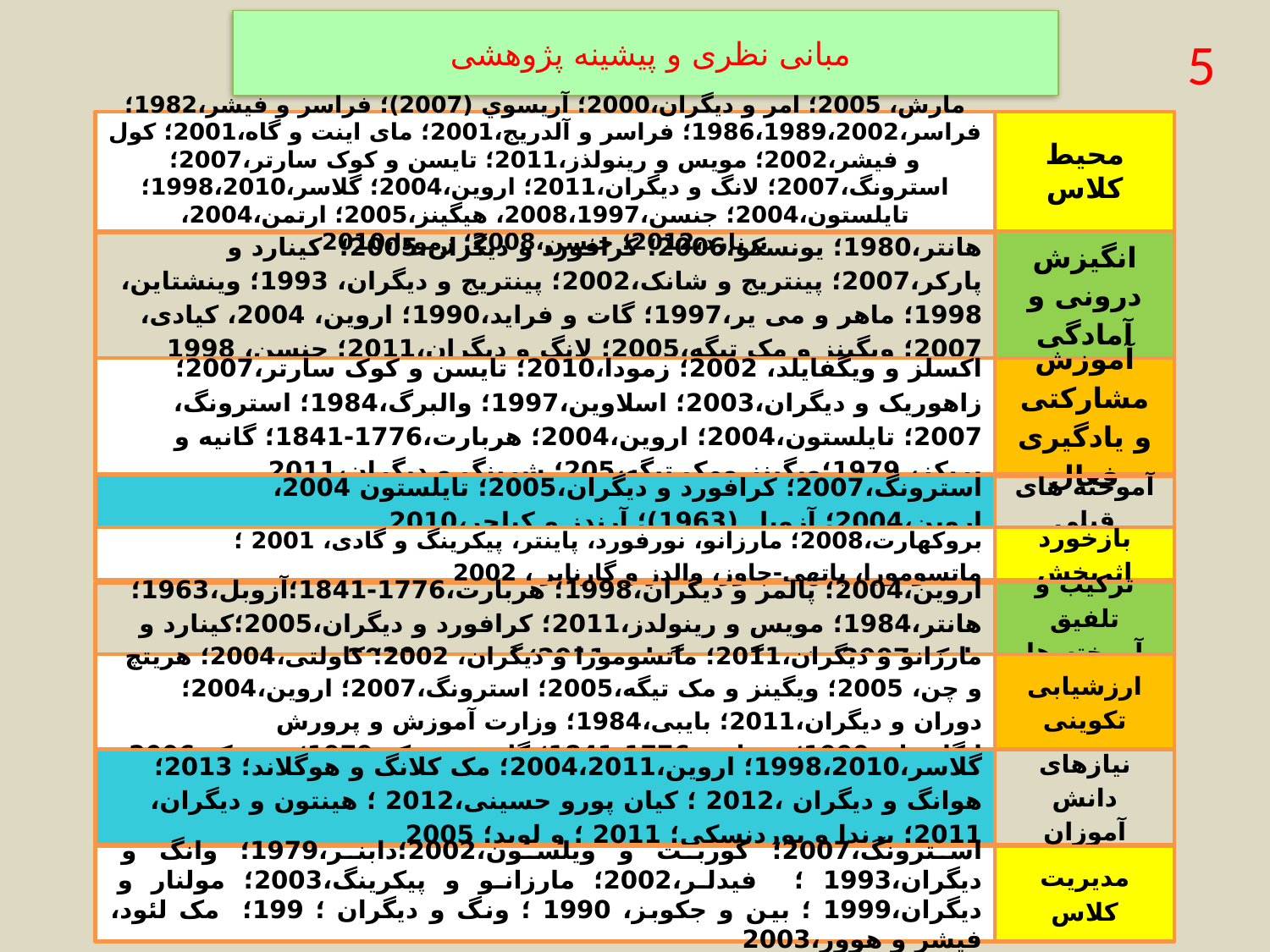

مبانی نظری و پیشینه پژوهشی
5

مارش، 2005؛ امر و دیگران،2000؛ آريسوي (2007)؛ فراسر و فیشر،1982؛ فراسر،1986،1989،2002؛ فراسر و آلدریج،2001؛ مای اینت و گاه،2001؛ کول و فیشر،2002؛ مویس و رینولذز،2011؛ تایسن و کوک سارتر،2007؛ استرونگ،2007؛ لانگ و دیگران،2011؛ اروین،2004؛ گلاسر،1998،2010؛ تایلستون،2004؛ جنسن،2008،1997، هیگینز،2005؛ ارتمن،2004، برنارد،2012؛ جنسن،2008؛ زمودا،2010

محیط کلاس

هانتر،1980؛ یونسکو،2006؛ کرافورد و دیگران،2005؛  کینارد و پارکر،2007؛ پینتریج و شانک،2002؛ پینتریج و دیگران، 1993؛ وینشتاین، 1998؛ ماهر و می یر،1997؛ گات و فراید،1990؛ اروین، 2004، کیادی، 2007؛ ویگینز و مک تیگه،2005؛ لانگ و دیگران،2011؛ جنسن، 1998
.

انگیزش درونی و آمادگی

اکسلز و ویگفایلد، 2002؛ زمودا،2010؛ تایسن و کوک سارتر،2007؛زاهوریک و دیگران،2003؛ اسلاوین،1997؛ والبرگ،1984؛ استرونگ، 2007؛ تایلستون،2004؛ اروین،2004؛ هربارت،1776-1841؛ گانیه و بریکز، 1979؛ویگینز ومک تیگه،205؛ شرینگ و دیگران،2011

آموزش مشارکتی و یادگیری فعال

استرونگ،2007؛ کرافورد و دیگران،2005؛ تایلستون 2004، اروین،2004؛ آزوبل (1963)؛ آرندز و کیلچر،2010

آموخته های قبلی

بروکهارت،2008؛ مارزانو، نورفورد، پاینتر، پیکرینگ و گادی، 2001 ؛ ماتسومورا، پاتهی-چاوز، والدز و گارنایر ، 2002

بازخورد اثربخش

ترکیب و تلفیق آموخته ها

اروین،2004؛ پالمر و دیگران،1998؛ هربارت،1776-1841؛آزوبل،1963؛هانتر،1984؛ مویس و رینولدز،2011؛ کرافورد و دیگران،2005؛کینارد و پارکر،2007؛ شرینگ و دیگران ،2011؛ اسپنسر،2011

مارزانو و دیگران،2011؛ ماتسومورا و دیگران، 2002؛ کاولتی،2004؛ هریتچ و چن، 2005؛ ویگینز و مک تیگه،2005؛ استرونگ،2007؛ اروین،2004؛ دوران و دیگران،2011؛ بایبی،1984؛ وزارت آموزش و پرورش انگلستان،1999؛ هربارت،1776-1841؛ گانیه و بریکز،1979؛ یونسکو،2006

ارزشیابی تکوینی

گلاسر،1998،2010؛ اروین،2004،2011؛ مک کلانگ و هوگلاند؛ 2013؛ هوانگ‌ و دیگران ،2012 ؛ کیان پورو حسینی،2012 ؛ هینتون و دیگران، 2011؛ برندا و بوردنسکی؛ 2011 ؛ و لوید؛ 2005

نیازهای دانش آموزان

استرونگ،2007؛ کوربت و ویلسون،2002؛دابنر،1979؛ وانگ و دیگران،1993 ؛  فیدلر،2002؛ مارزانو و پیکرینگ،2003؛ مولنار و دیگران،1999 ؛ بین و جکوبز، 1990 ؛ ونگ و دیگران ؛ 199؛  مک لئود، فیشر و هوور،2003

مدیریت کلاس